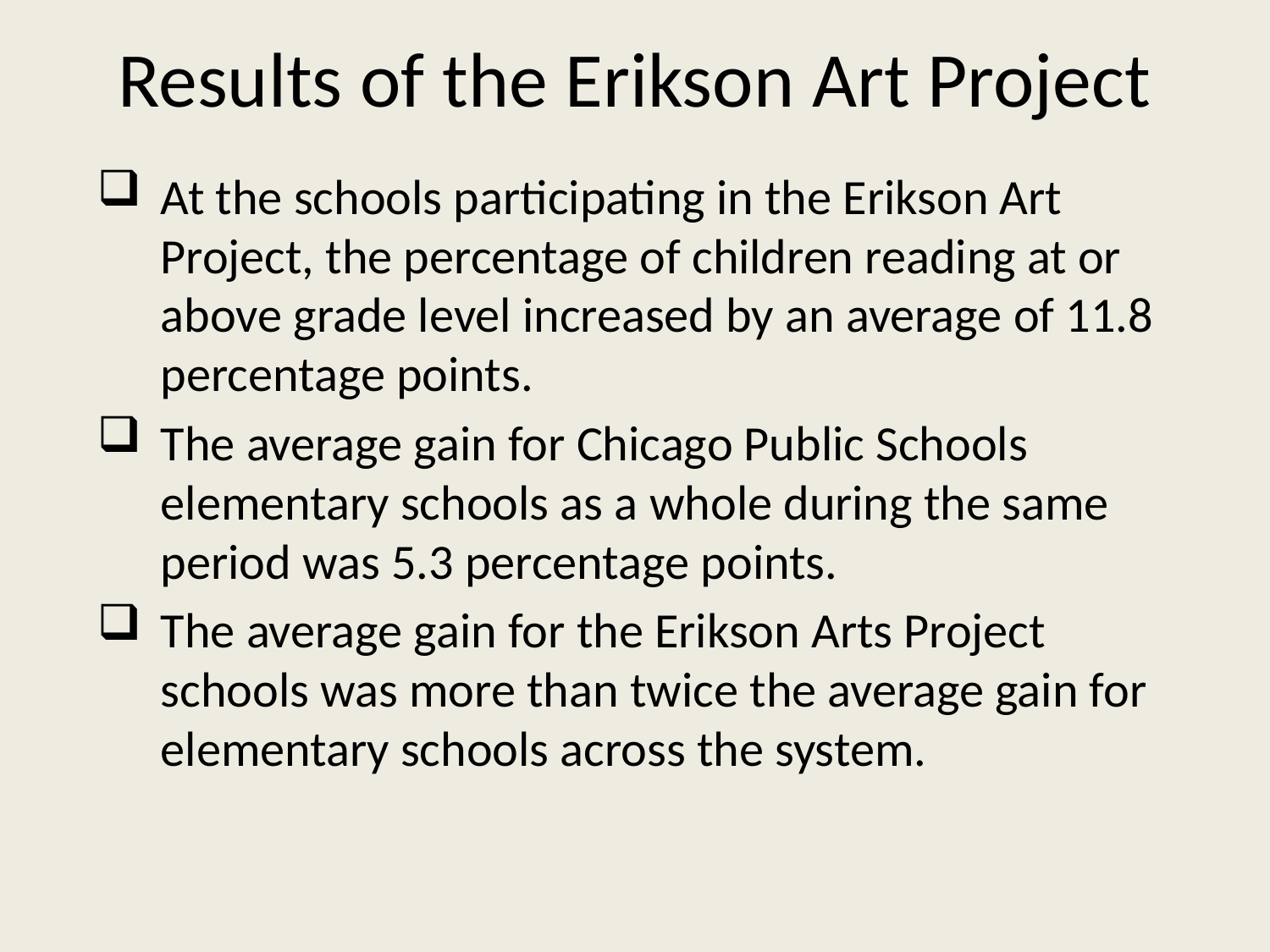

# Results of the Erikson Art Project
At the schools participating in the Erikson Art Project, the percentage of children reading at or above grade level increased by an average of 11.8 percentage points.
The average gain for Chicago Public Schools elementary schools as a whole during the same period was 5.3 percentage points.
The average gain for the Erikson Arts Project schools was more than twice the average gain for elementary schools across the system.